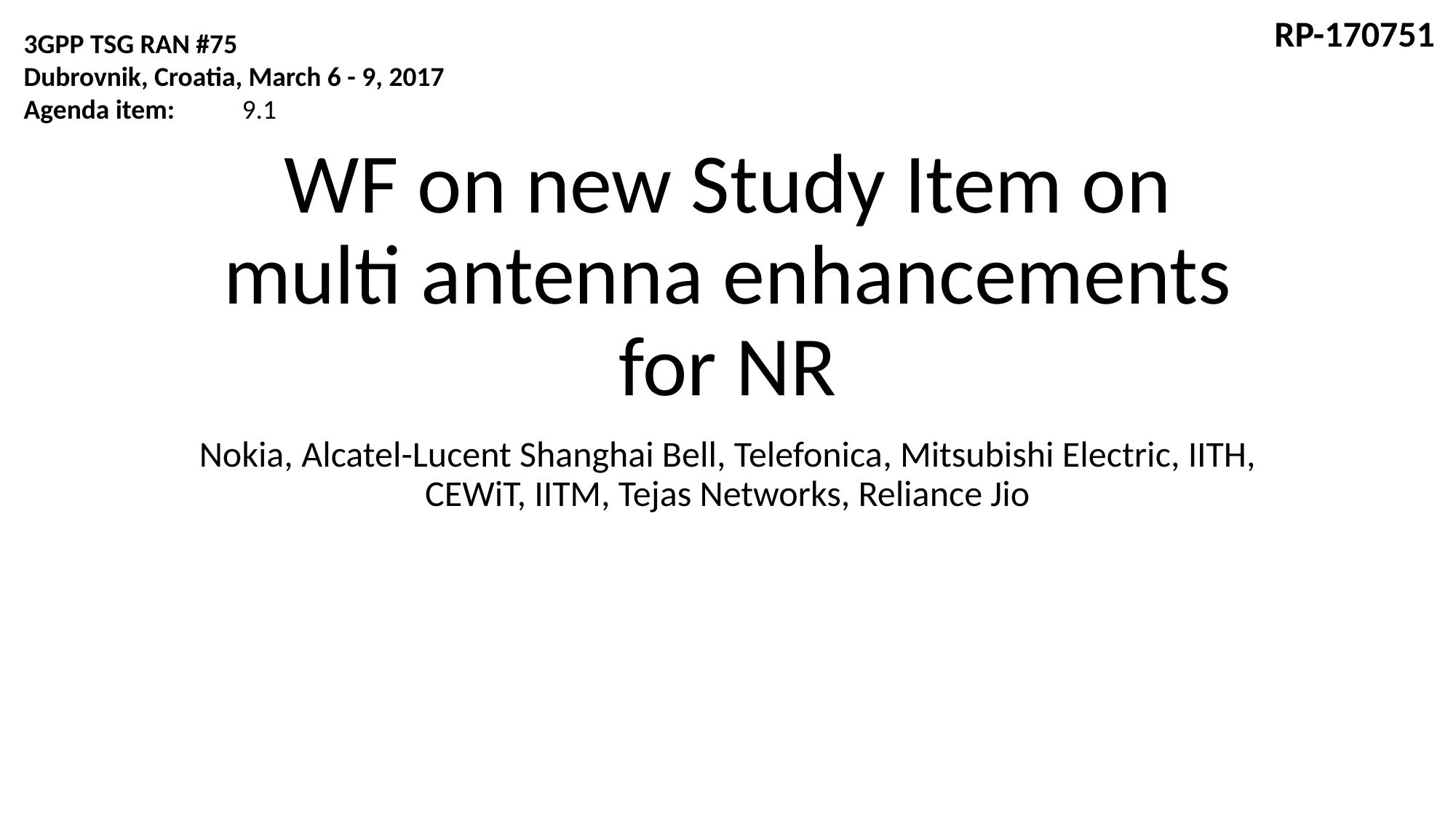

RP-170751
3GPP TSG RAN #75
Dubrovnik, Croatia, March 6 - 9, 2017
Agenda item:	9.1

# WF on new Study Item on multi antenna enhancements for NR
Nokia, Alcatel-Lucent Shanghai Bell, Telefonica, Mitsubishi Electric, IITH, CEWiT, IITM, Tejas Networks, Reliance Jio